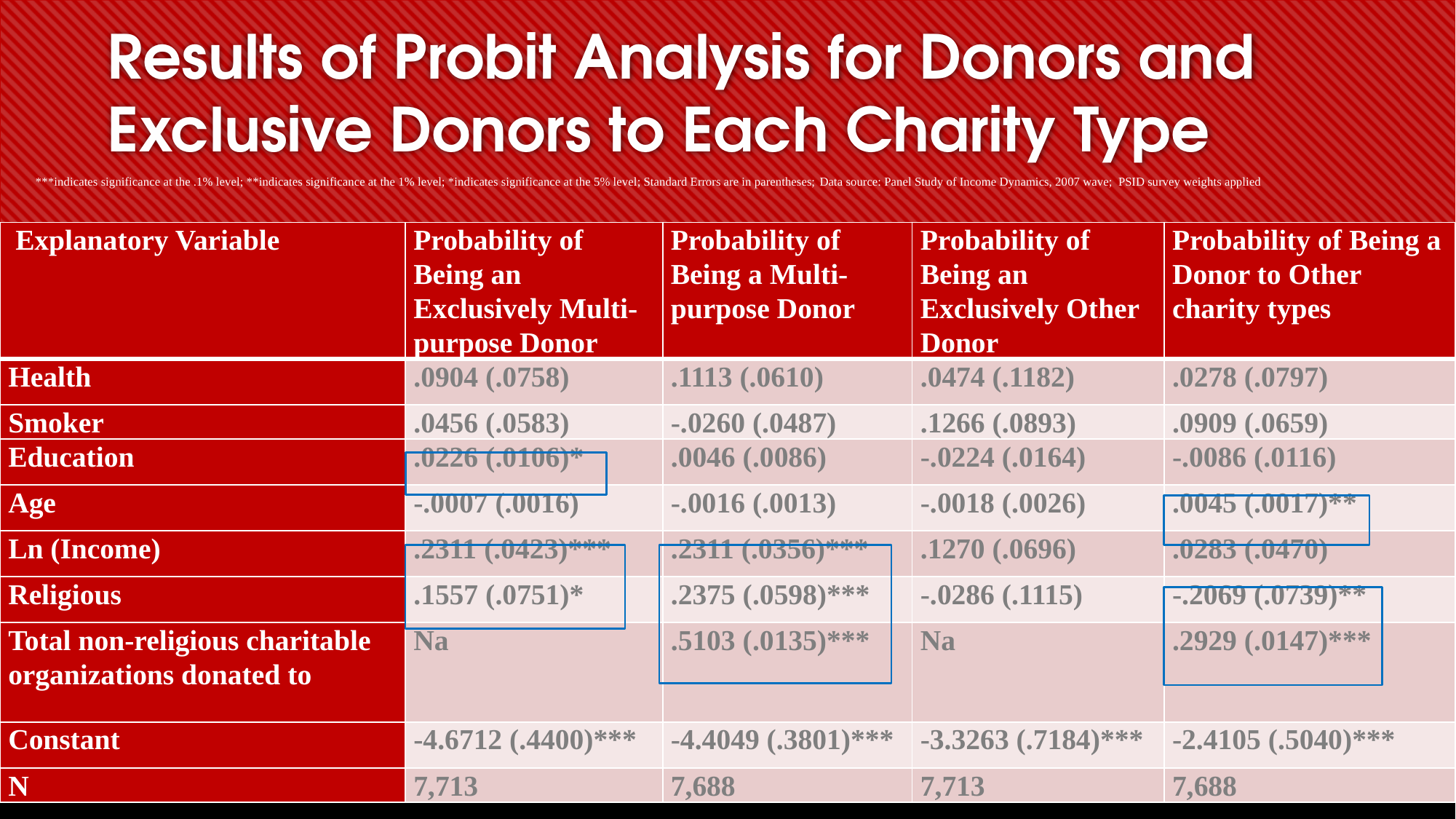

# Results of Probit Analysis for Donors and Exclusive Donors to Each Charity Type
***indicates significance at the .1% level; **indicates significance at the 1% level; *indicates significance at the 5% level; Standard Errors are in parentheses; Data source: Panel Study of Income Dynamics, 2007 wave;  PSID survey weights applied
| Explanatory Variable | Probability of Being an Exclusively Multi-purpose Donor | Probability of Being a Multi-purpose Donor | Probability of Being an Exclusively Other Donor | Probability of Being a Donor to Other charity types |
| --- | --- | --- | --- | --- |
| Health | .0904 (.0758) | .1113 (.0610) | .0474 (.1182) | .0278 (.0797) |
| Smoker | .0456 (.0583) | -.0260 (.0487) | .1266 (.0893) | .0909 (.0659) |
| Education | .0226 (.0106)\* | .0046 (.0086) | -.0224 (.0164) | -.0086 (.0116) |
| Age | -.0007 (.0016) | -.0016 (.0013) | -.0018 (.0026) | .0045 (.0017)\*\* |
| Ln (Income) | .2311 (.0423)\*\*\* | .2311 (.0356)\*\*\* | .1270 (.0696) | .0283 (.0470) |
| Religious | .1557 (.0751)\* | .2375 (.0598)\*\*\* | -.0286 (.1115) | -.2069 (.0739)\*\* |
| Total non-religious charitable organizations donated to | Na | .5103 (.0135)\*\*\* | Na | .2929 (.0147)\*\*\* |
| Constant | -4.6712 (.4400)\*\*\* | -4.4049 (.3801)\*\*\* | -3.3263 (.7184)\*\*\* | -2.4105 (.5040)\*\*\* |
| N | 7,713 | 7,688 | 7,713 | 7,688 |